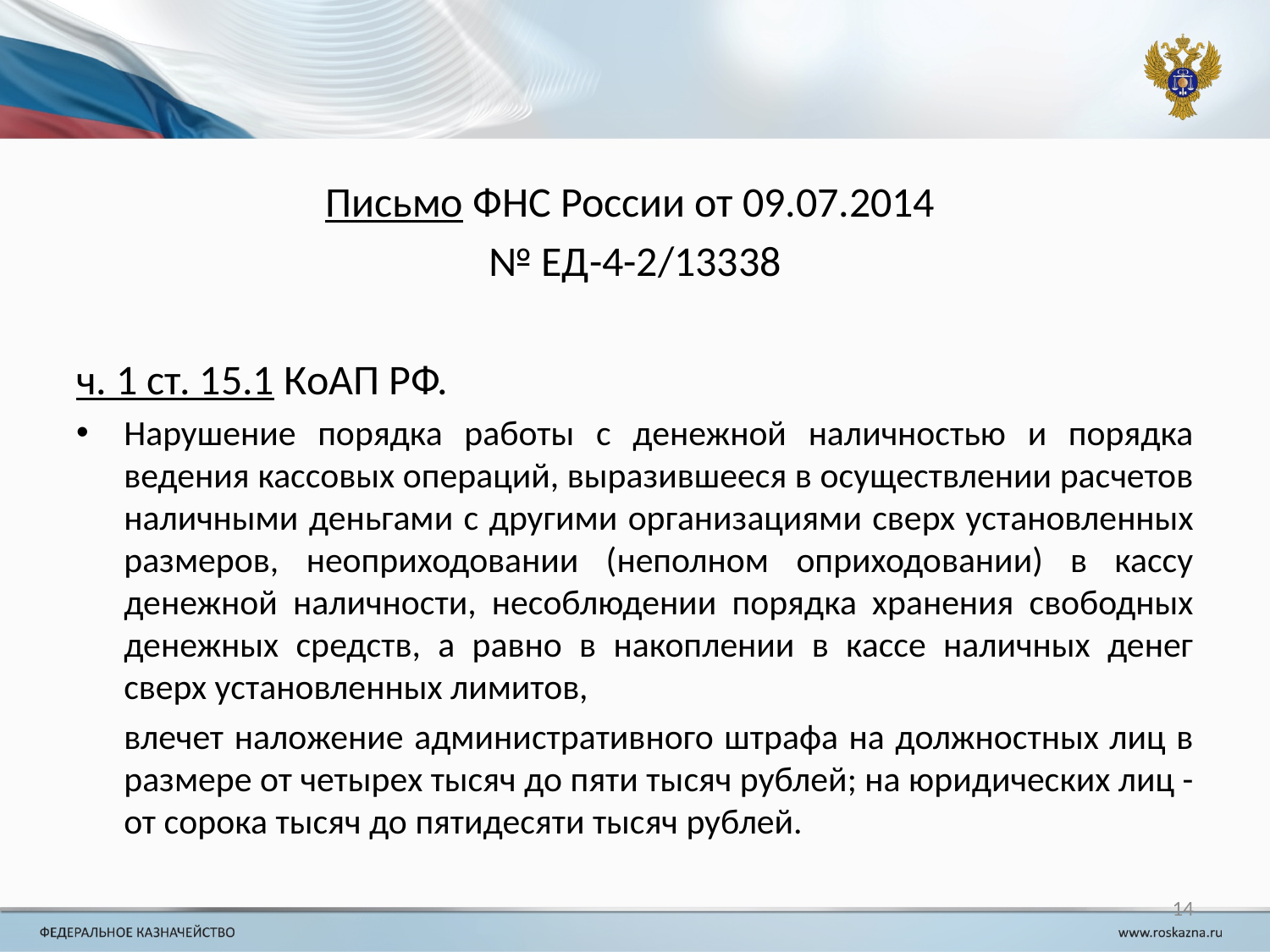

#
Письмо ФНС России от 09.07.2014
№ ЕД-4-2/13338

ч. 1 ст. 15.1 КоАП РФ.
Нарушение порядка работы с денежной наличностью и порядка ведения кассовых операций, выразившееся в осуществлении расчетов наличными деньгами с другими организациями сверх установленных размеров, неоприходовании (неполном оприходовании) в кассу денежной наличности, несоблюдении порядка хранения свободных денежных средств, а равно в накоплении в кассе наличных денег сверх установленных лимитов,
	влечет наложение административного штрафа на должностных лиц в размере от четырех тысяч до пяти тысяч рублей; на юридических лиц - от сорока тысяч до пятидесяти тысяч рублей.
14